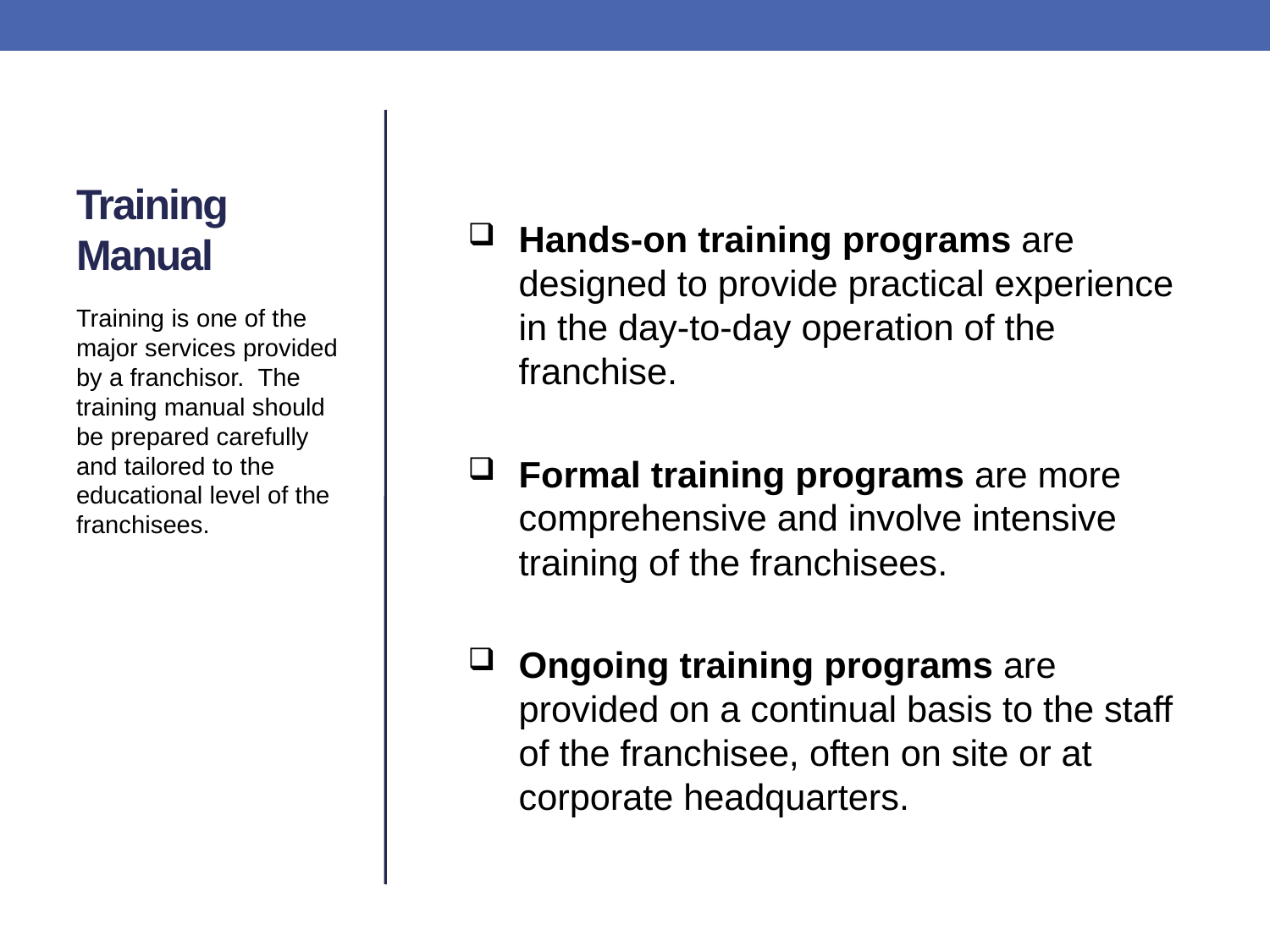

# Training Manual

Hands-on training programs are designed to provide practical experience in the day-to-day operation of the franchise.

Formal training programs are more comprehensive and involve intensive training of the franchisees.

Ongoing training programs are provided on a continual basis to the staff of the franchisee, often on site or at corporate headquarters.
Training is one of the major services provided by a franchisor.  The training manual should be prepared carefully and tailored to the educational level of the franchisees.